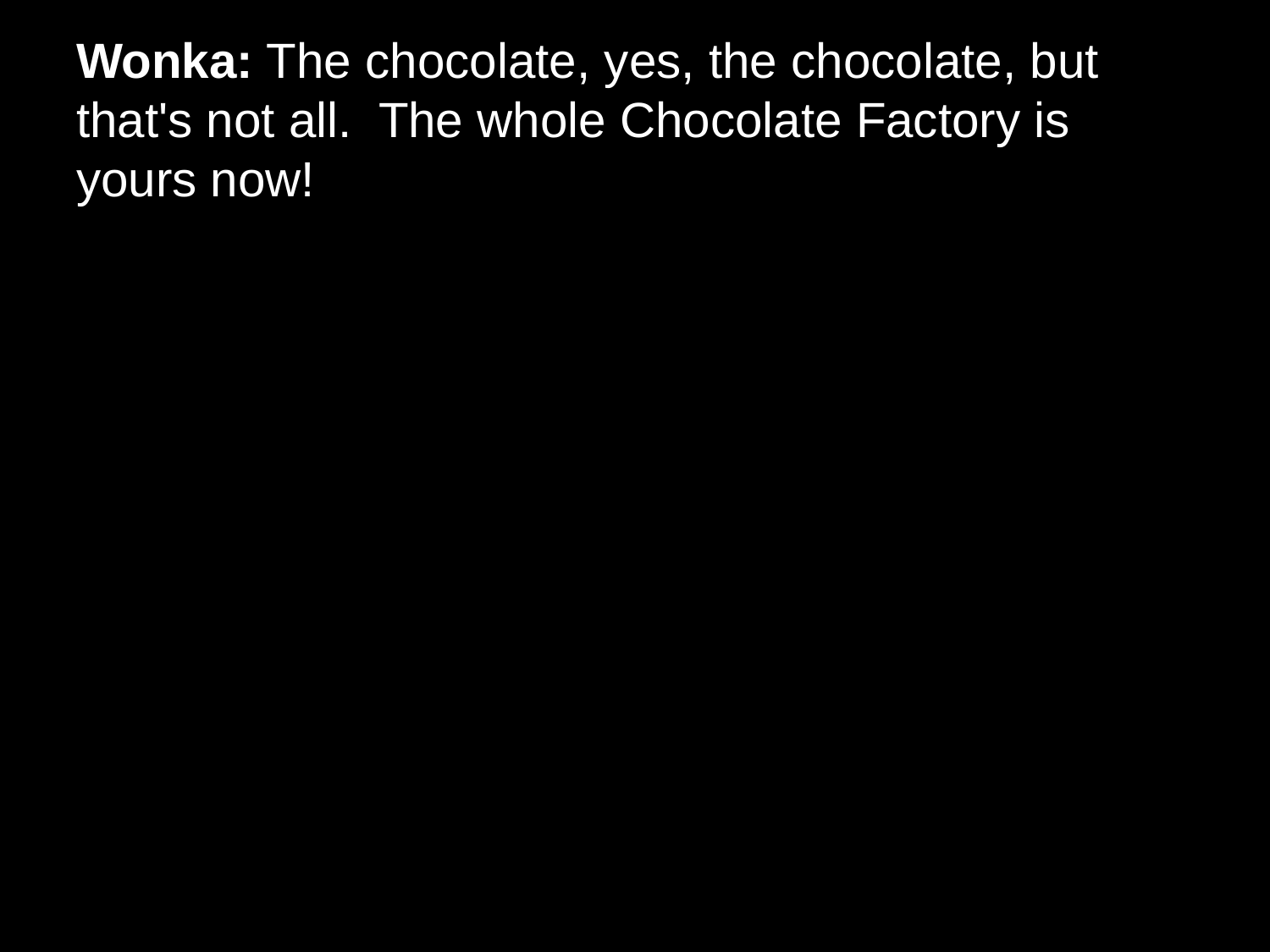

# Wonka: The chocolate, yes, the chocolate, but that's not all.  The whole Chocolate Factory is yours now!